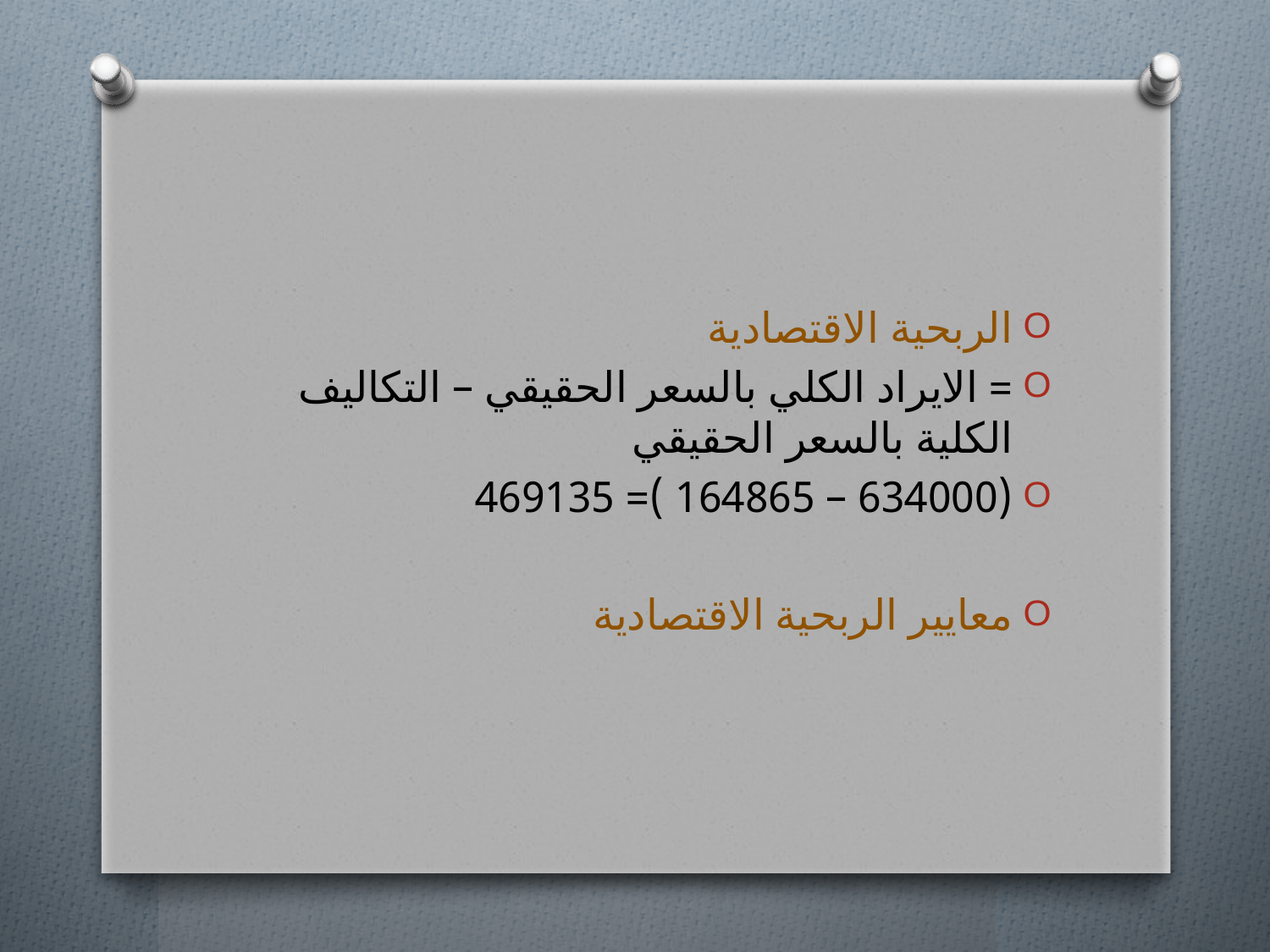

الربحية الاقتصادية
= الايراد الكلي بالسعر الحقيقي – التكاليف الكلية بالسعر الحقيقي
(634000 – 164865 )= 469135

معايير الربحية الاقتصادية